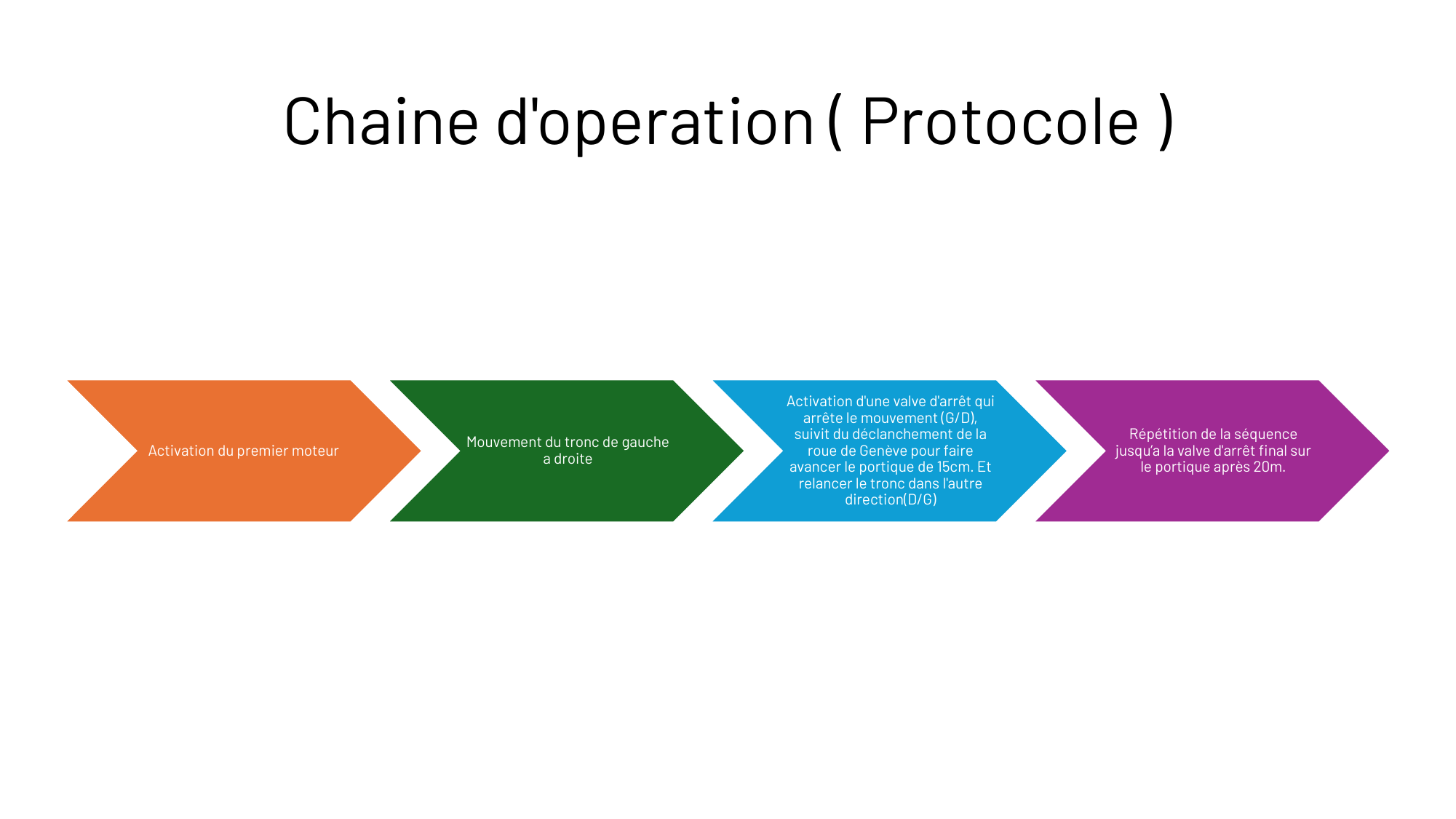

# Chaine d'operation ( Protocole )
Activation du premier moteur
Mouvement du tronc de gauche a droite
Activation d'une valve d'arrêt qui arrête le mouvement (G/D), suivit du déclanchement de la roue de Genève pour faire avancer le portique de 15cm. Et relancer le tronc dans l'autre direction(D/G)
Répétition de la séquence jusqu’a la valve d'arrêt final sur le portique après 20m.